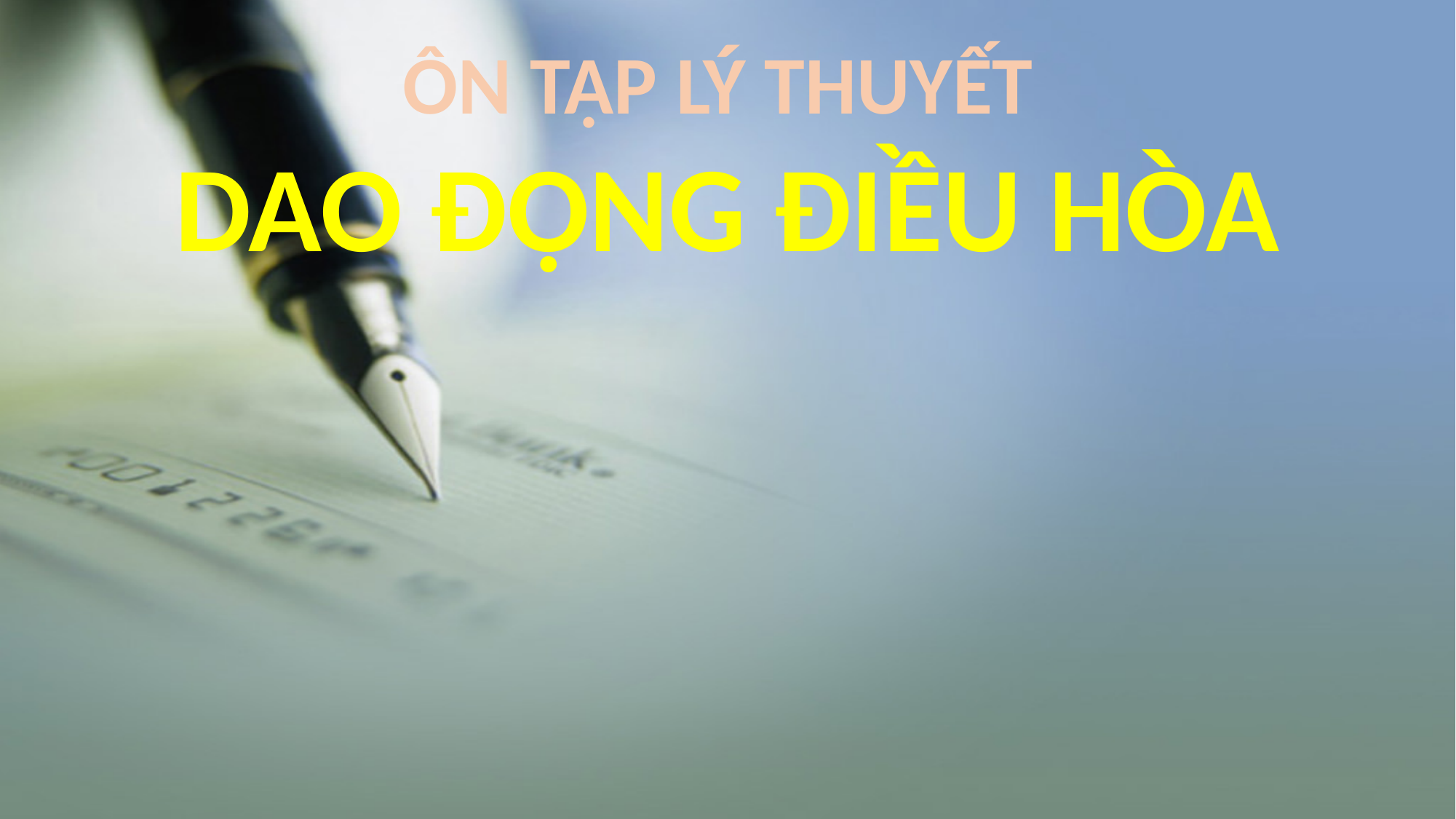

ÔN TẬP LÝ THUYẾT
DAO ĐỘNG ĐIỀU HÒA